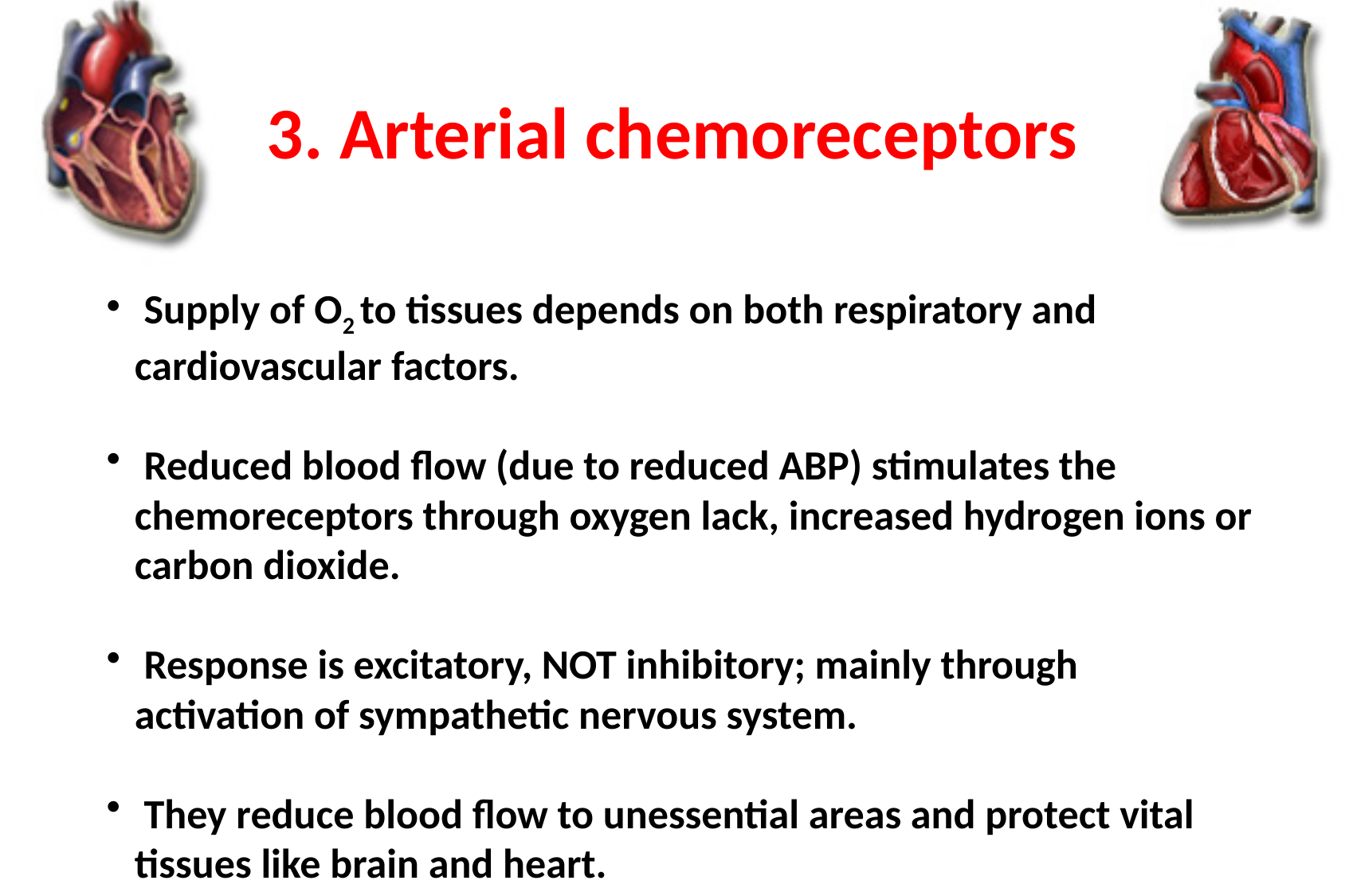

3. Arterial chemoreceptors

 Supply of O2 to tissues depends on both respiratory and cardiovascular factors.

 Reduced blood flow (due to reduced ABP) stimulates the chemoreceptors through oxygen lack, increased hydrogen ions or carbon dioxide.

 Response is excitatory, NOT inhibitory; mainly through activation of sympathetic nervous system.

 They reduce blood flow to unessential areas and protect vital tissues like brain and heart.